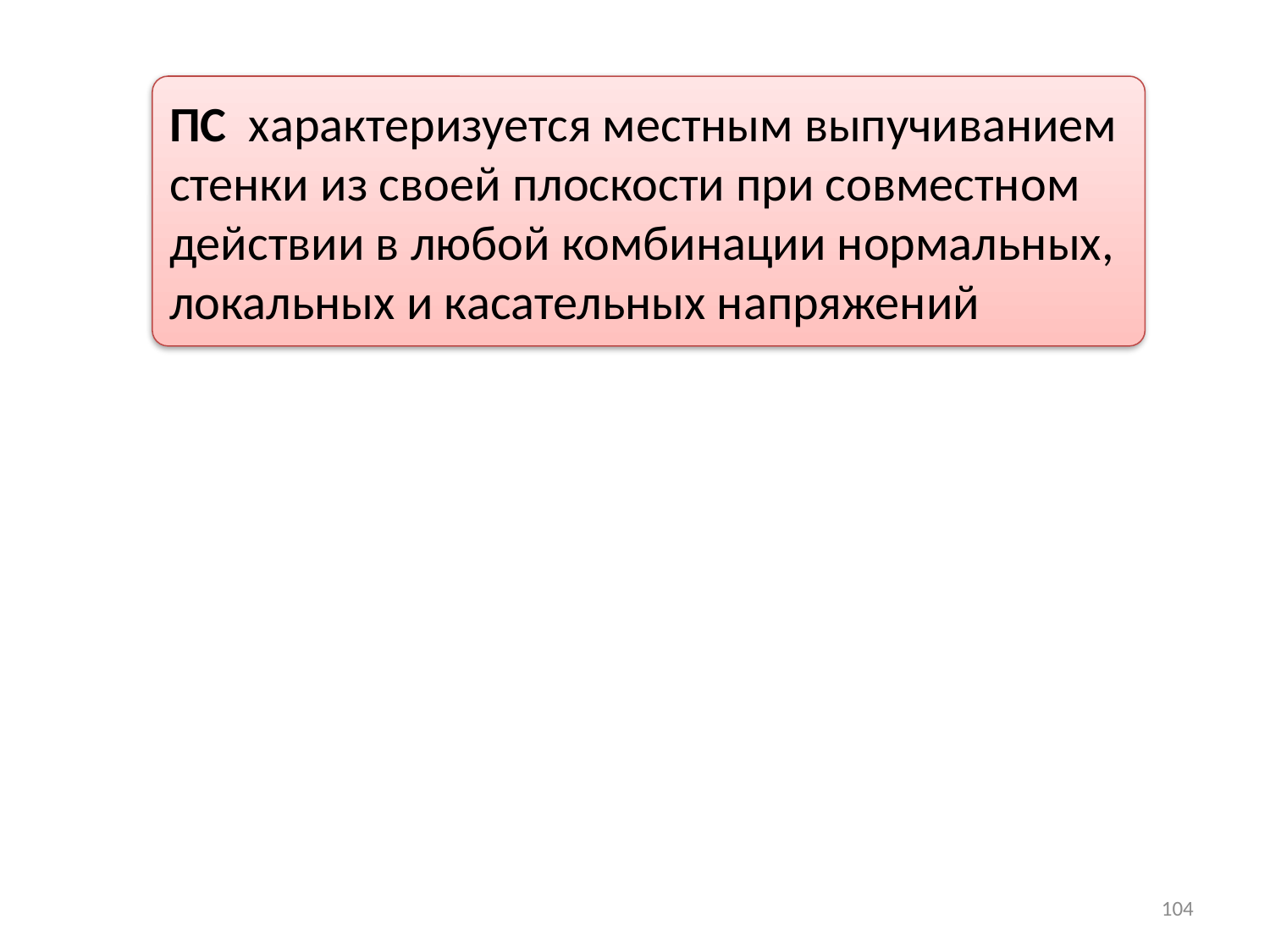

ПС  характеризуется местным выпучиванием стенки из своей плоскости при совместном действии в любой комбинации нормальных, локальных и касательных напряжений
104